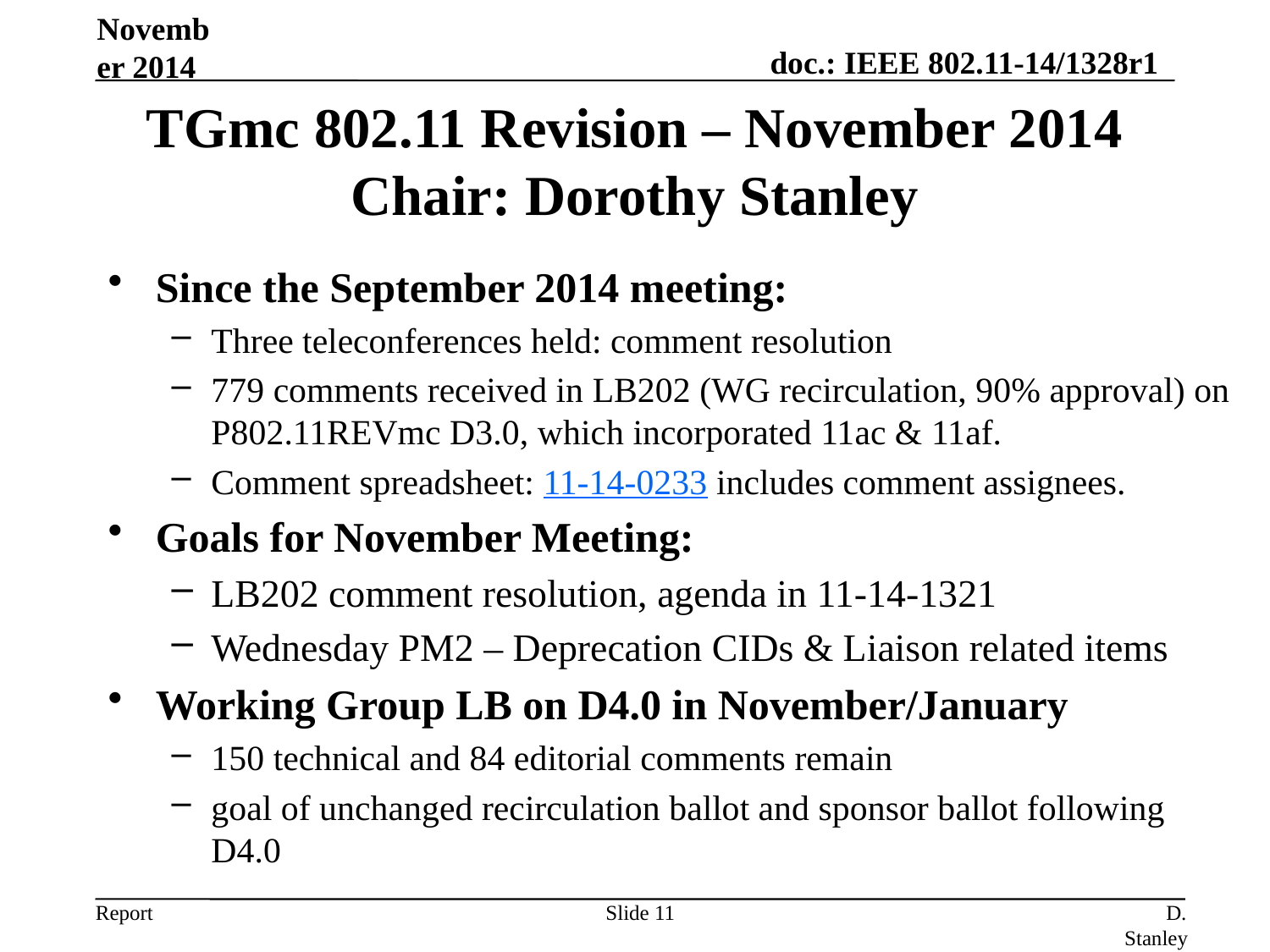

November 2014
# TGmc 802.11 Revision – November 2014 Chair: Dorothy Stanley
Since the September 2014 meeting:
Three teleconferences held: comment resolution
779 comments received in LB202 (WG recirculation, 90% approval) on P802.11REVmc D3.0, which incorporated 11ac & 11af.
Comment spreadsheet: 11-14-0233 includes comment assignees.
Goals for November Meeting:
LB202 comment resolution, agenda in 11-14-1321
Wednesday PM2 – Deprecation CIDs & Liaison related items
Working Group LB on D4.0 in November/January
150 technical and 84 editorial comments remain
goal of unchanged recirculation ballot and sponsor ballot following D4.0
Slide 11
D. Stanley, Aruba Networks